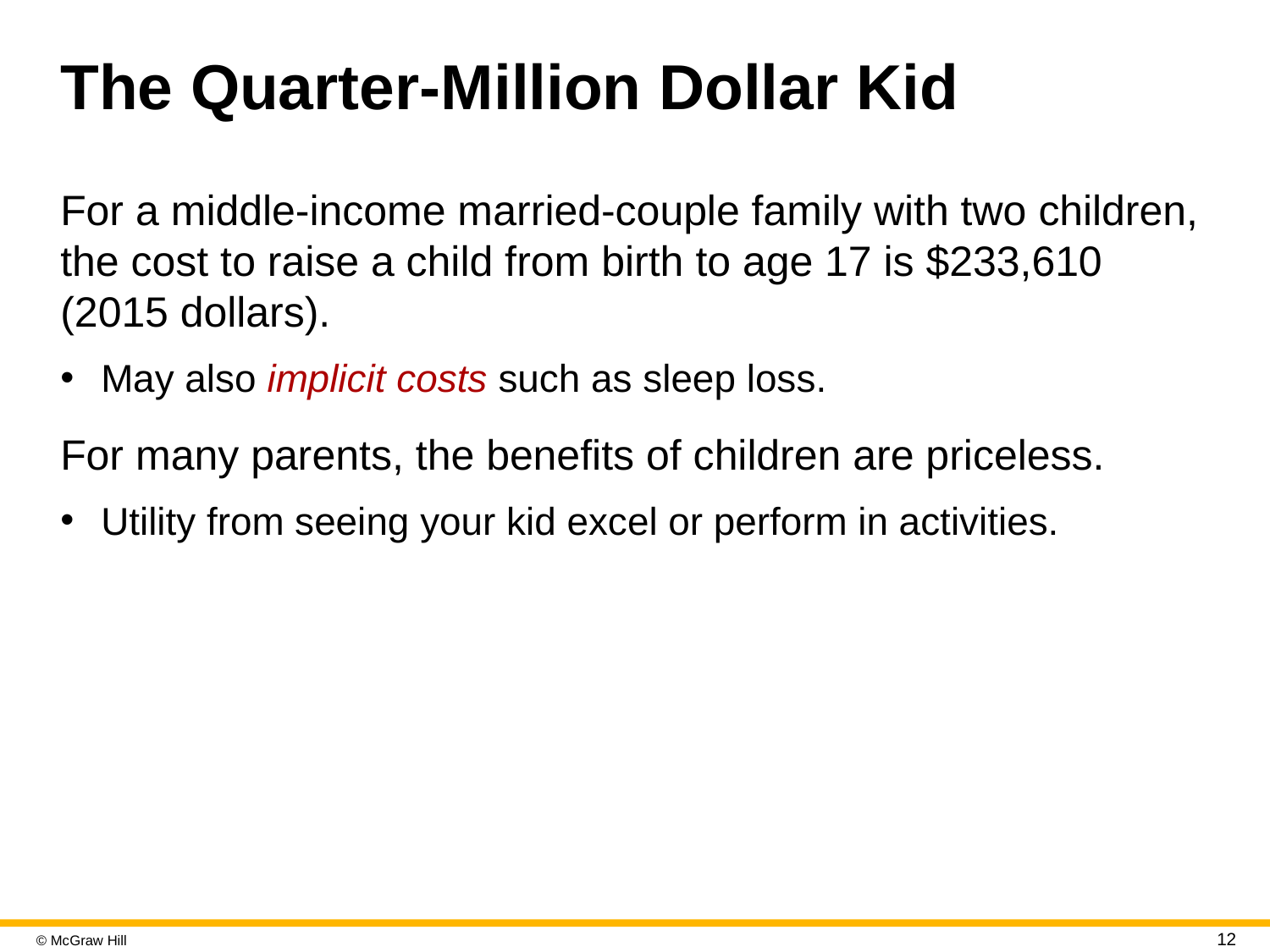

# The Quarter-Million Dollar Kid
For a middle-income married-couple family with two children, the cost to raise a child from birth to age 17 is $233,610 (2015 dollars).
May also implicit costs such as sleep loss.
For many parents, the benefits of children are priceless.
Utility from seeing your kid excel or perform in activities.